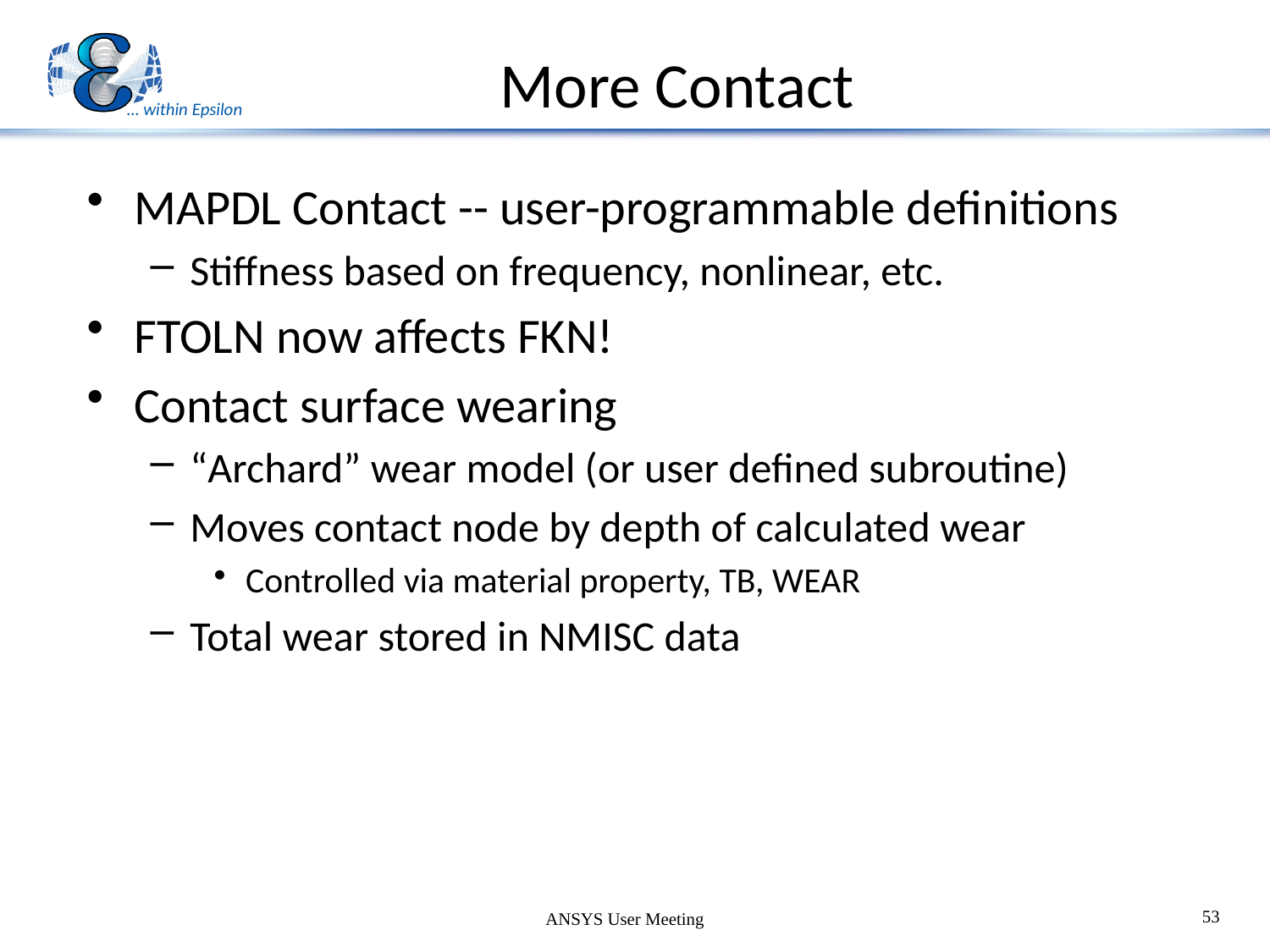

# More Contact
MAPDL Contact -- user-programmable definitions
Stiffness based on frequency, nonlinear, etc.
FTOLN now affects FKN!
Contact surface wearing
“Archard” wear model (or user defined subroutine)
Moves contact node by depth of calculated wear
Controlled via material property, TB, WEAR
Total wear stored in NMISC data